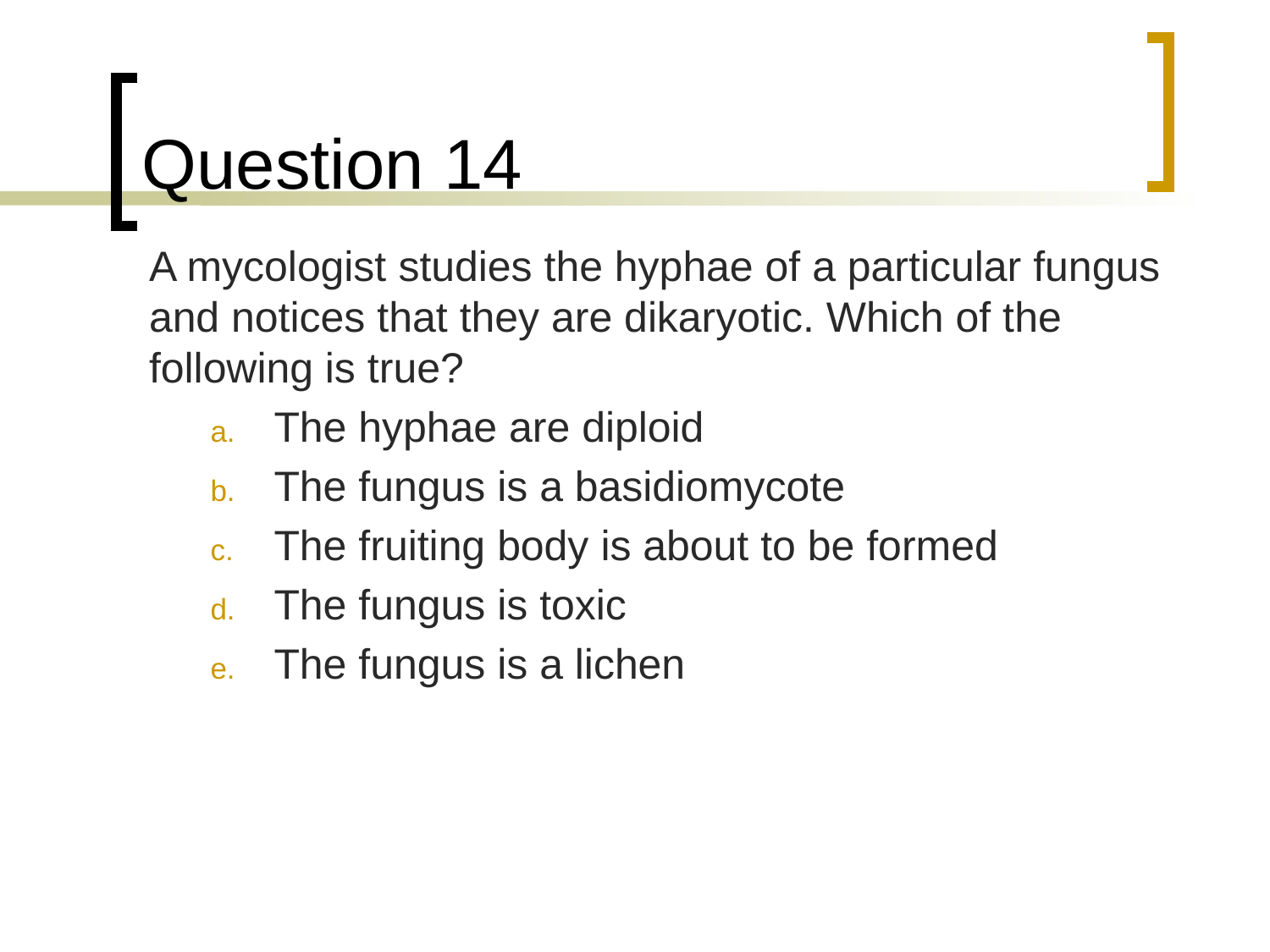

# Question 14
	A mycologist studies the hyphae of a particular fungus and notices that they are dikaryotic. Which of the following is true?
The hyphae are diploid
The fungus is a basidiomycote
The fruiting body is about to be formed
The fungus is toxic
The fungus is a lichen